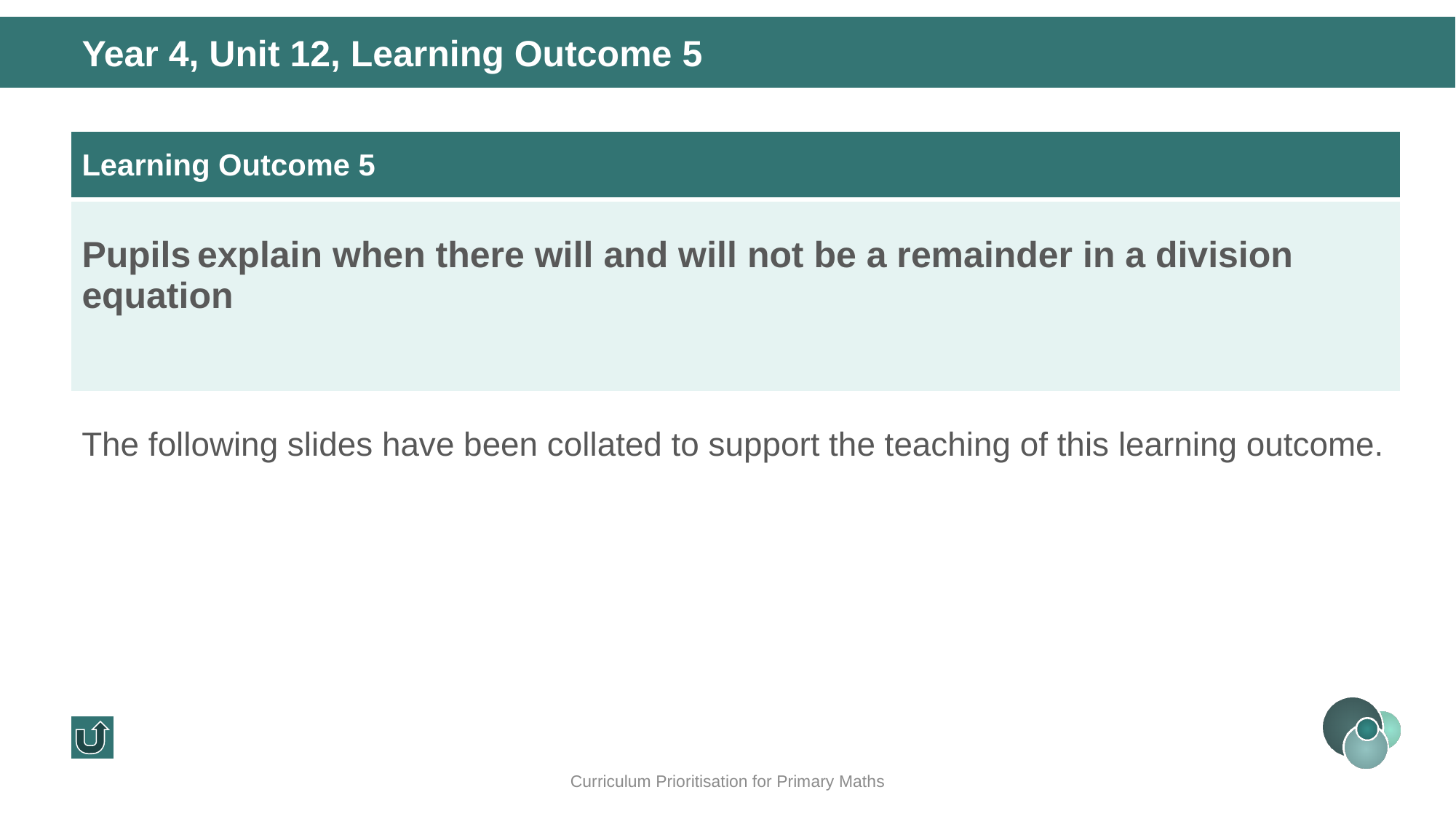

Year 4, Unit 12, Learning Outcome 5
| Learning Outcome 5 |
| --- |
| Pupils explain when there will and will not be a remainder in a division equation |
The following slides have been collated to support the teaching of this learning outcome.

Curriculum Prioritisation for Primary Maths